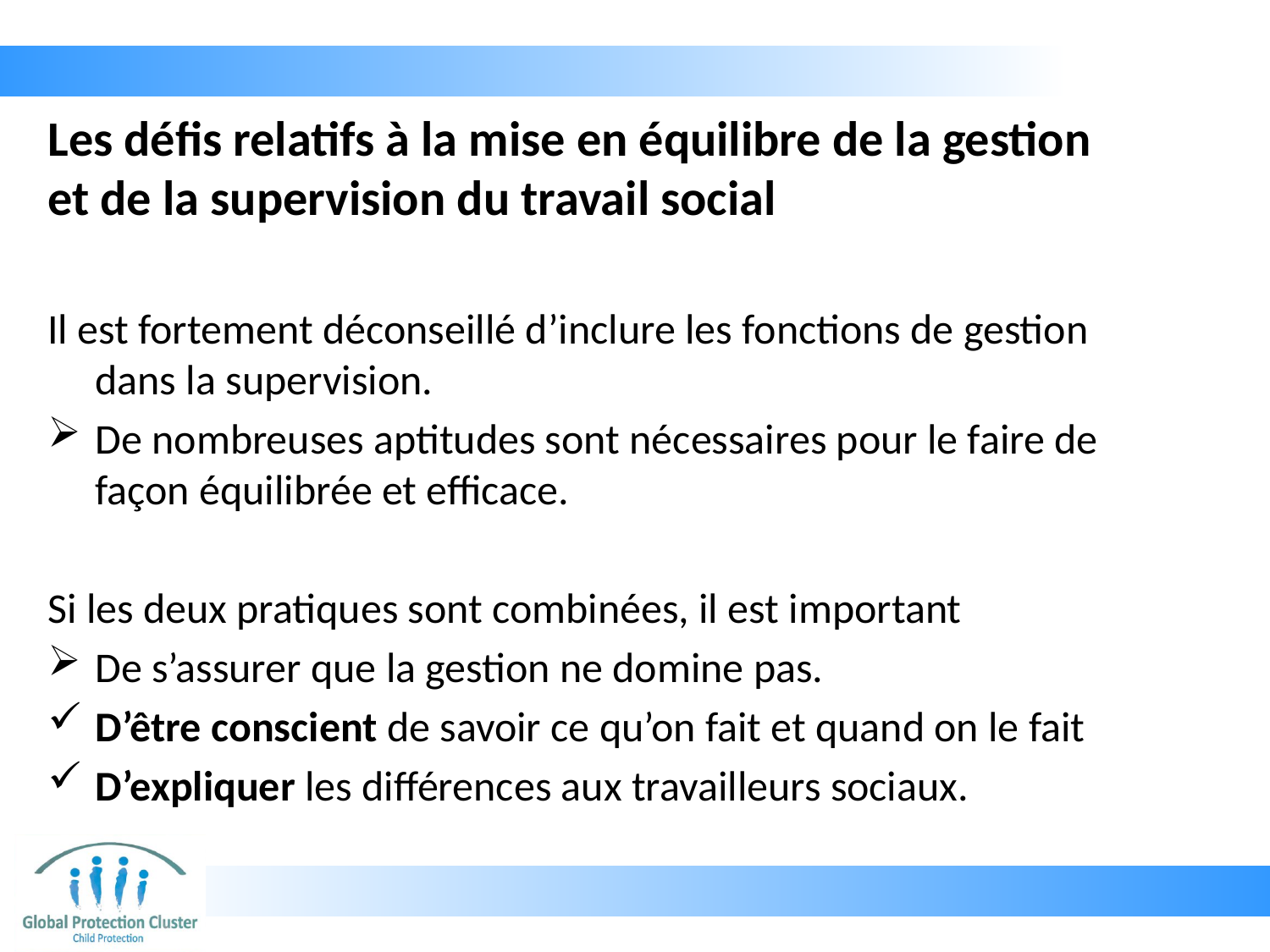

# Les défis relatifs à la mise en équilibre de la gestion et de la supervision du travail social

Il est fortement déconseillé d’inclure les fonctions de gestion dans la supervision.
De nombreuses aptitudes sont nécessaires pour le faire de façon équilibrée et efficace.

Si les deux pratiques sont combinées, il est important
De s’assurer que la gestion ne domine pas.
D’être conscient de savoir ce qu’on fait et quand on le fait
D’expliquer les différences aux travailleurs sociaux.